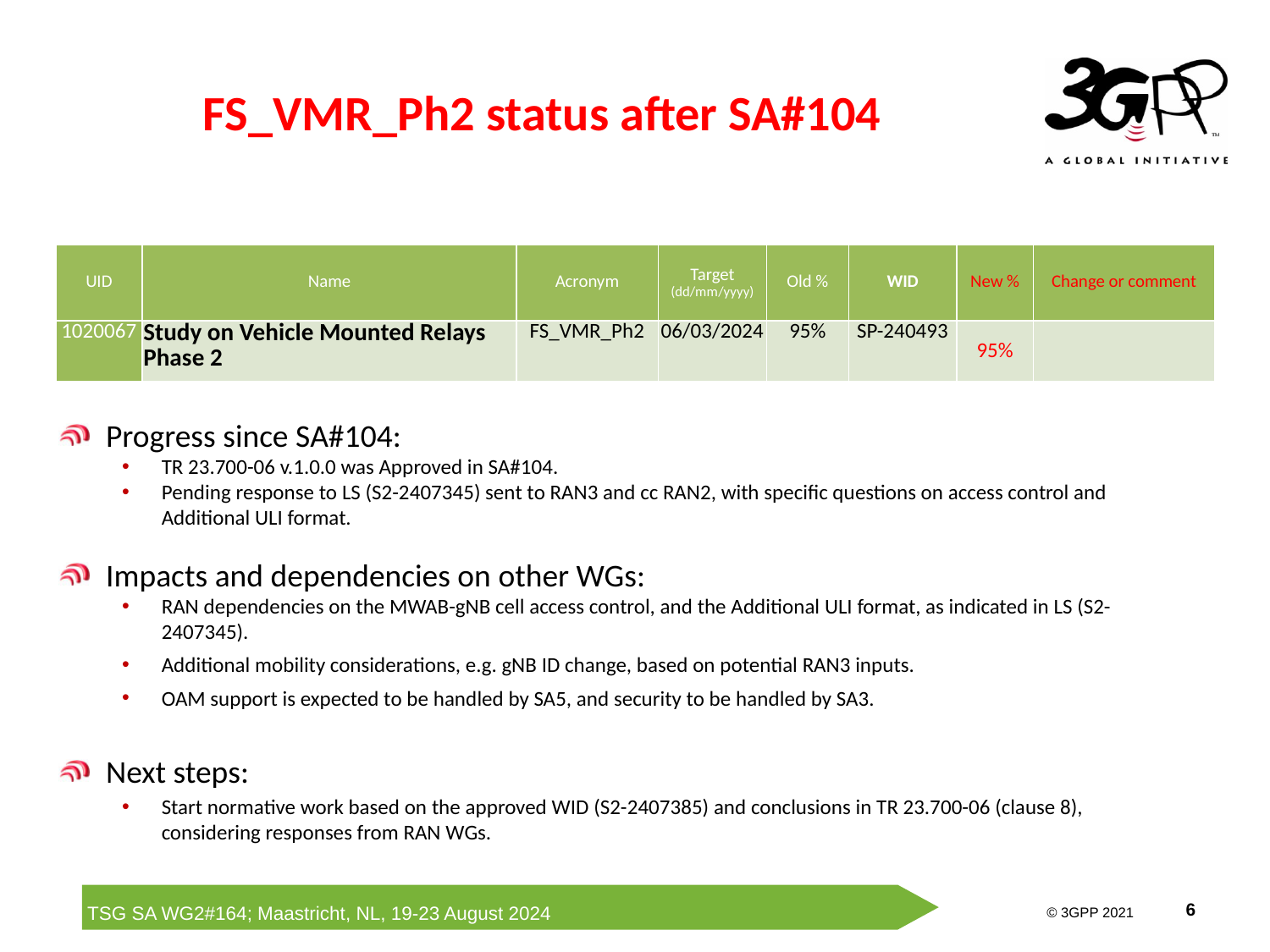

# FS_VMR_Ph2 status after SA#104
| UID | Name | Acronym | Target (dd/mm/yyyy) | Old % | WID | New % | Change or comment |
| --- | --- | --- | --- | --- | --- | --- | --- |
| 1020067 | Study on Vehicle Mounted Relays Phase 2 | FS\_VMR\_Ph2 | 06/03/2024 | 95% | SP-240493 | 95% |  |
Progress since SA#104:
TR 23.700-06 v.1.0.0 was Approved in SA#104.
Pending response to LS (S2-2407345) sent to RAN3 and cc RAN2, with specific questions on access control and Additional ULI format.

Impacts and dependencies on other WGs:
RAN dependencies on the MWAB-gNB cell access control, and the Additional ULI format, as indicated in LS (S2-2407345).
Additional mobility considerations, e.g. gNB ID change, based on potential RAN3 inputs.
OAM support is expected to be handled by SA5, and security to be handled by SA3.

Next steps:
Start normative work based on the approved WID (S2-2407385) and conclusions in TR 23.700-06 (clause 8), considering responses from RAN WGs.